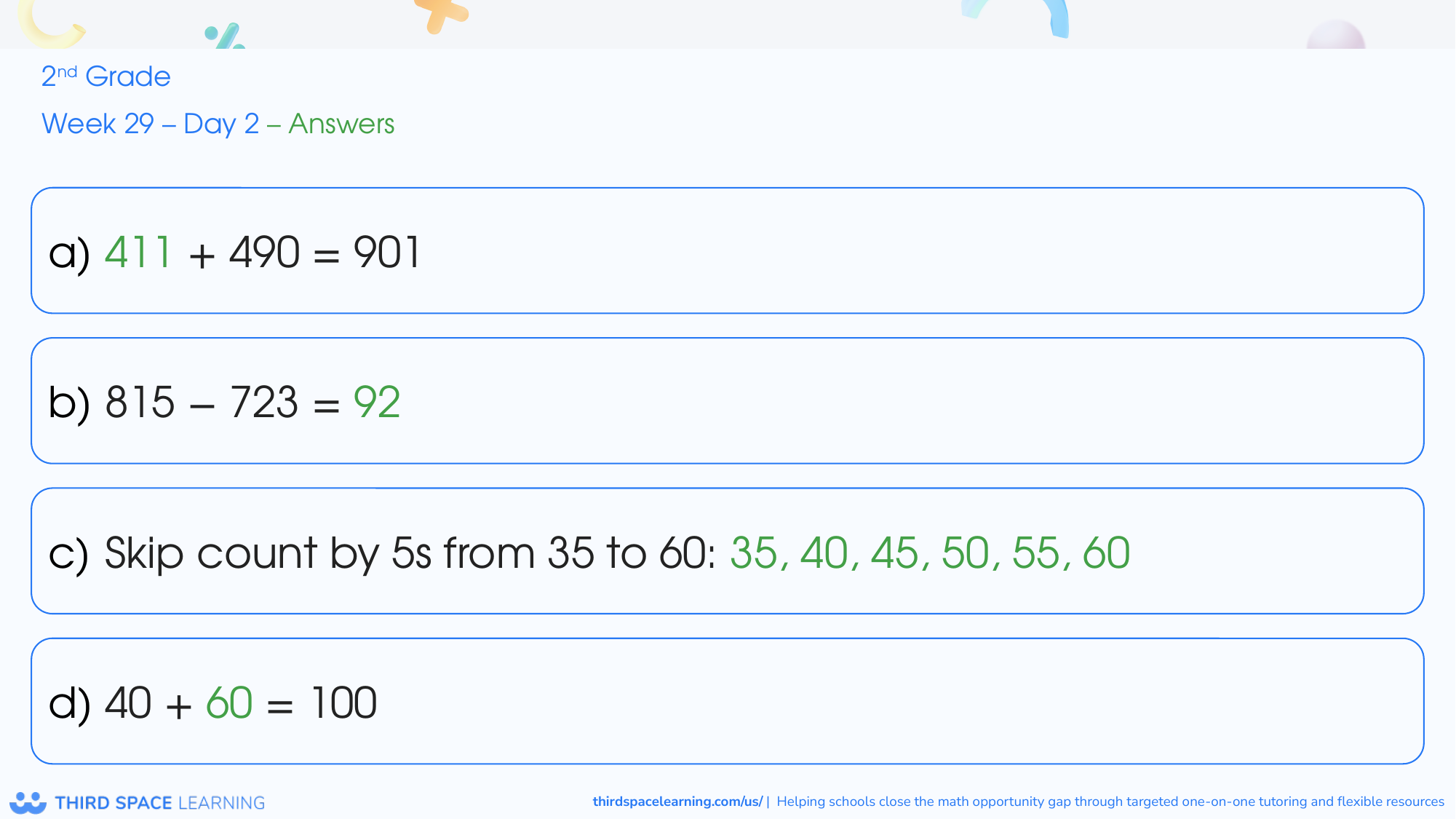

2nd Grade
Week 29 – Day 2 – Answers
411 + 490 = 901
815 − 723 = 92
Skip count by 5s from 35 to 60: 35, 40, 45, 50, 55, 60
40 + 60 = 100